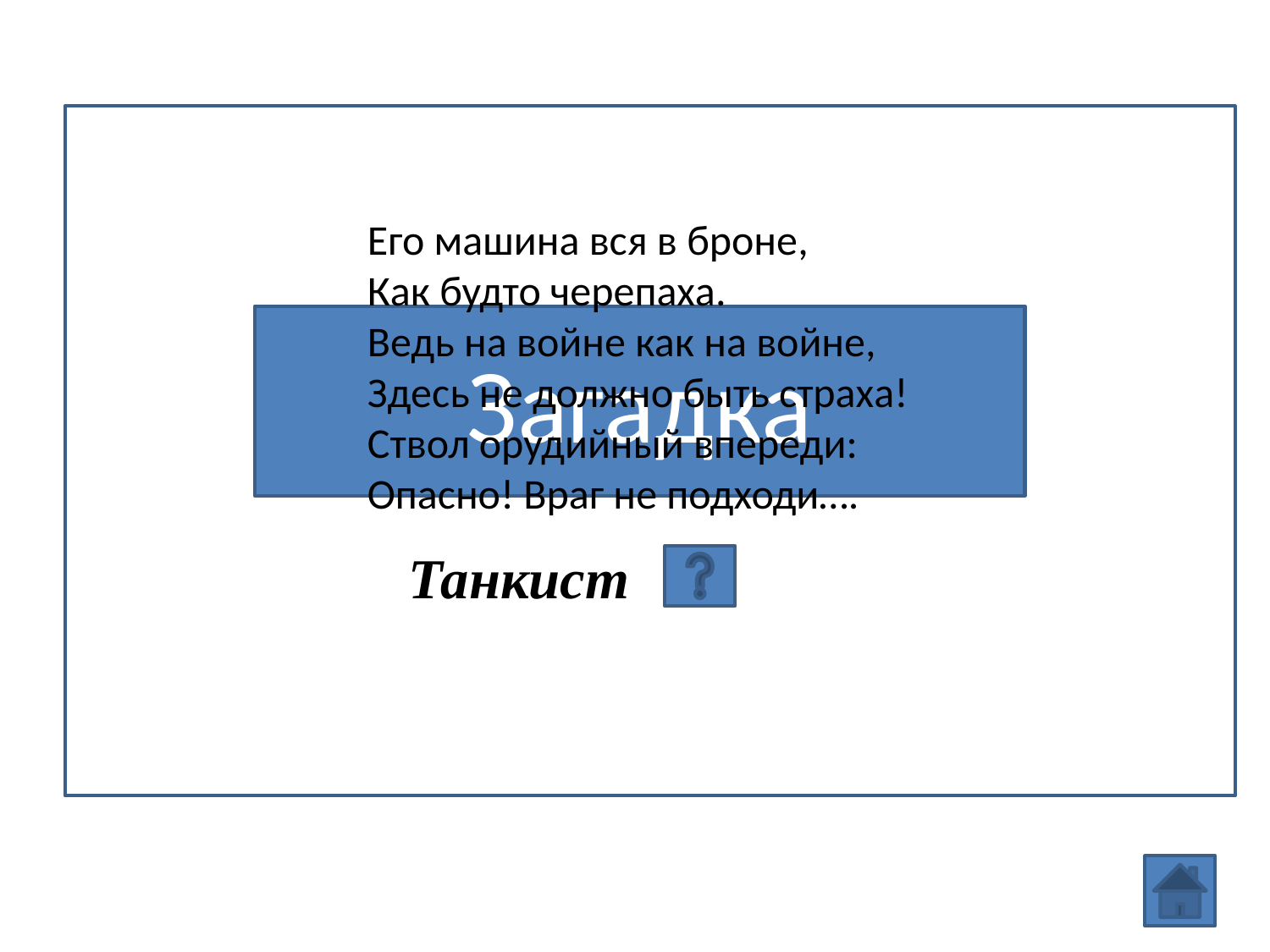

#
Салютлл
Его машина вся в броне,
Как будто черепаха.
Ведь на войне как на войне,
Здесь не должно быть страха!
Ствол орудийный впереди:
Опасно! Враг не подходи….

Загадка
Танкист